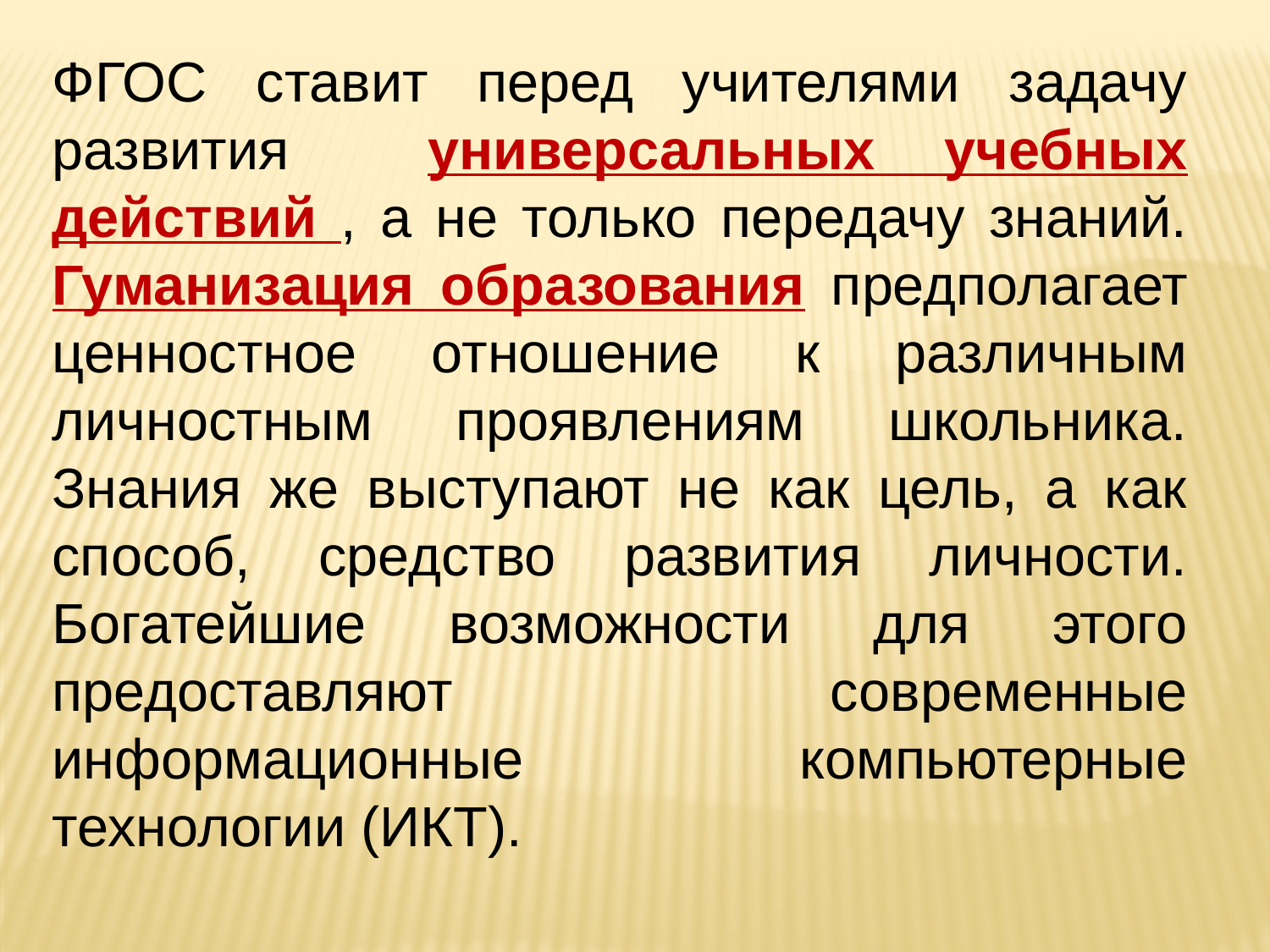

ФГОС ставит перед учителями задачу развития  универсальных учебных действий , а не только передачу знаний. Гуманизация образования предполагает ценностное отношение к различным личностным проявлениям школьника. Знания же выступают не как цель, а как способ, средство развития личности. Богатейшие возможности для этого предоставляют современные информационные компьютерные технологии (ИКТ).